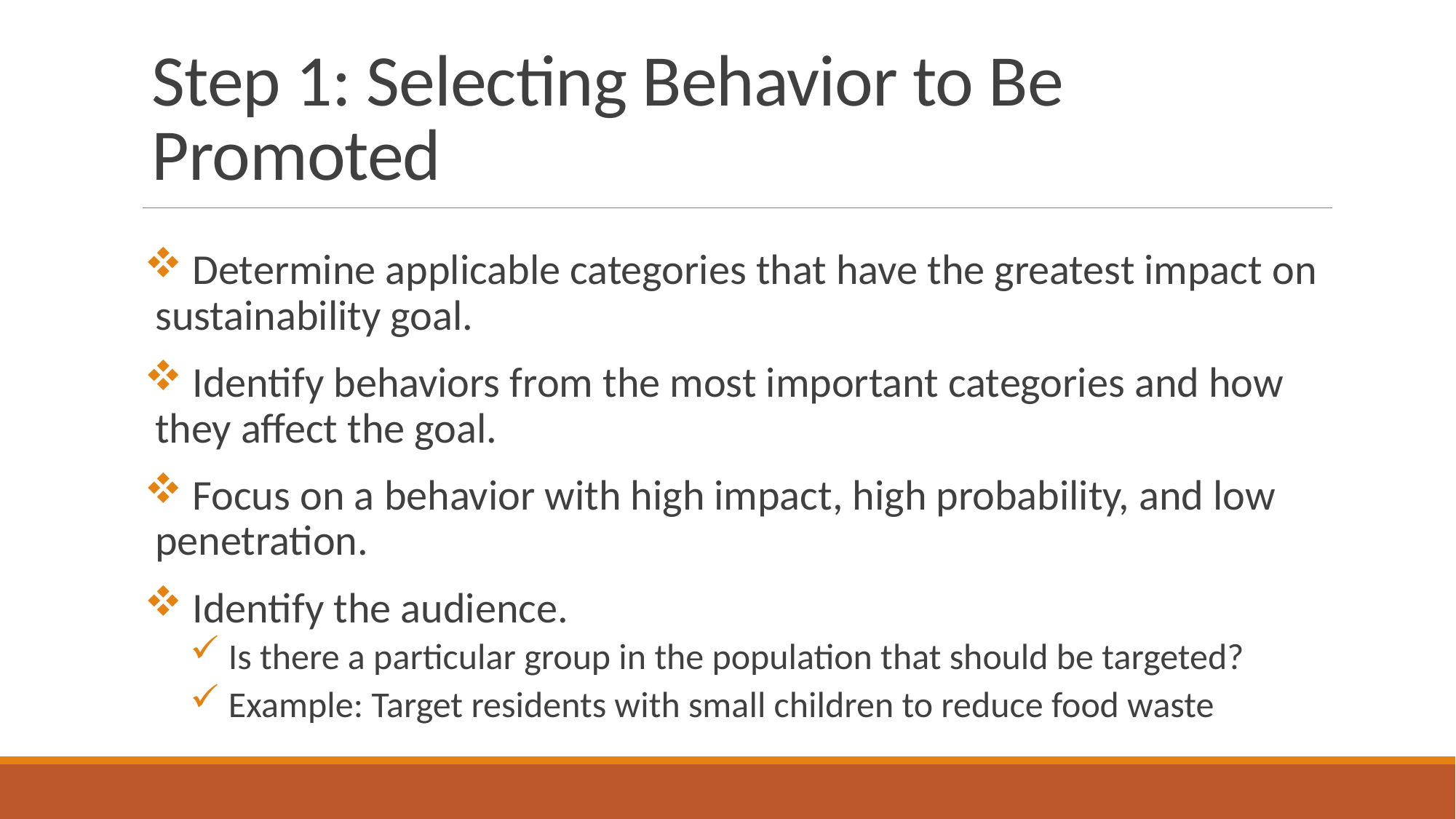

# Step 1: Selecting Behavior to Be Promoted
 Determine applicable categories that have the greatest impact on sustainability goal.
 Identify behaviors from the most important categories and how they affect the goal.
 Focus on a behavior with high impact, high probability, and low penetration.
 Identify the audience.
 Is there a particular group in the population that should be targeted?
 Example: Target residents with small children to reduce food waste